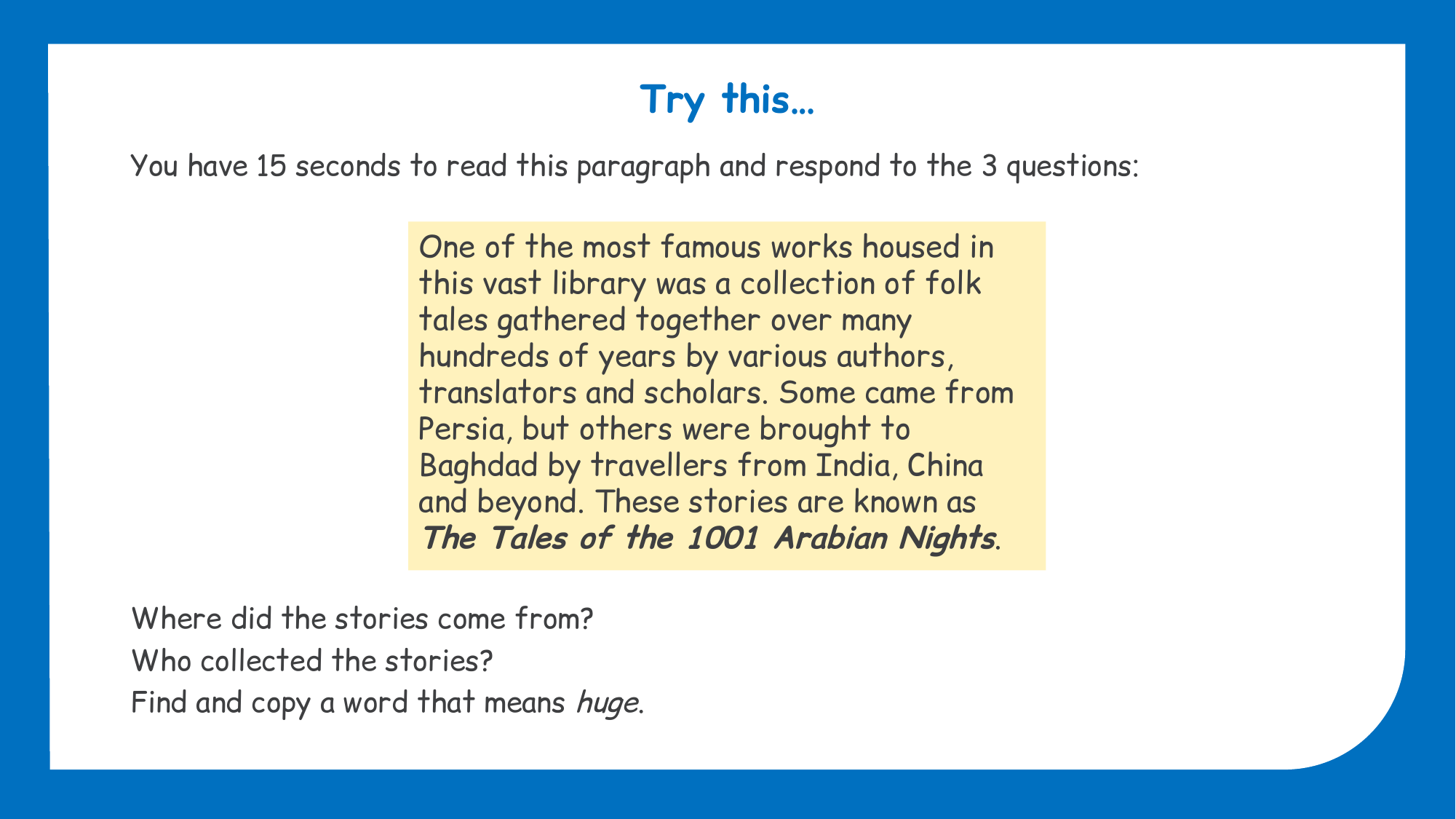

Try this…
You have 15 seconds to read this paragraph and respond to the 3 questions:
One of the most famous works housed in this vast library was a collection of folk tales gathered together over many hundreds of years by various authors, translators and scholars. Some came from Persia, but others were brought to Baghdad by travellers from India, China and beyond. These stories are known as The Tales of the 1001 Arabian Nights.

Where did the stories come from?
Who collected the stories?
Find and copy a word that means huge.